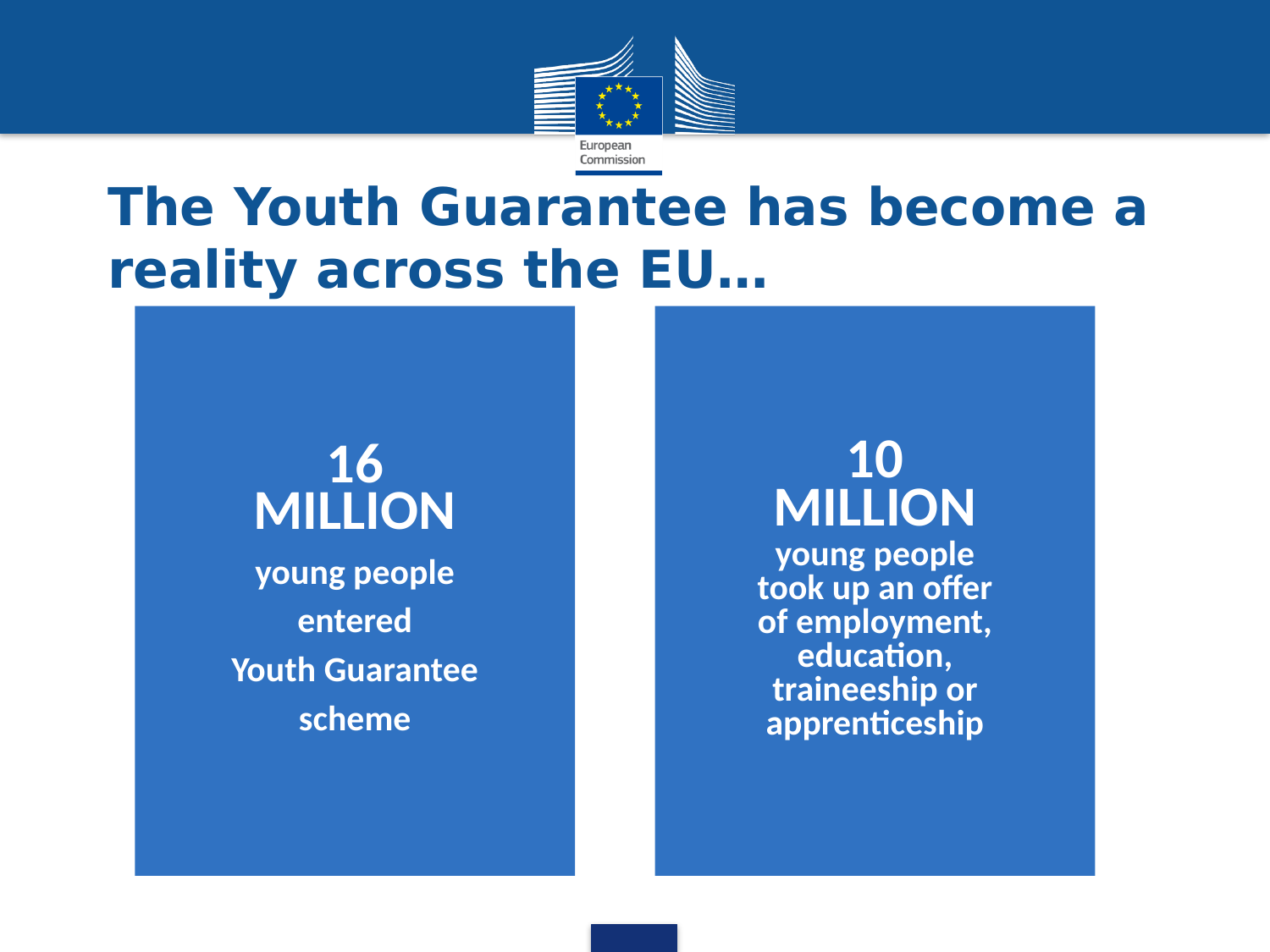

# The Youth Guarantee has become a reality across the EU…
16
MILLION
young people
entered
Youth Guarantee
scheme
10
MILLION
young people
took up an offer
of employment,
education,
traineeship or
apprenticeship